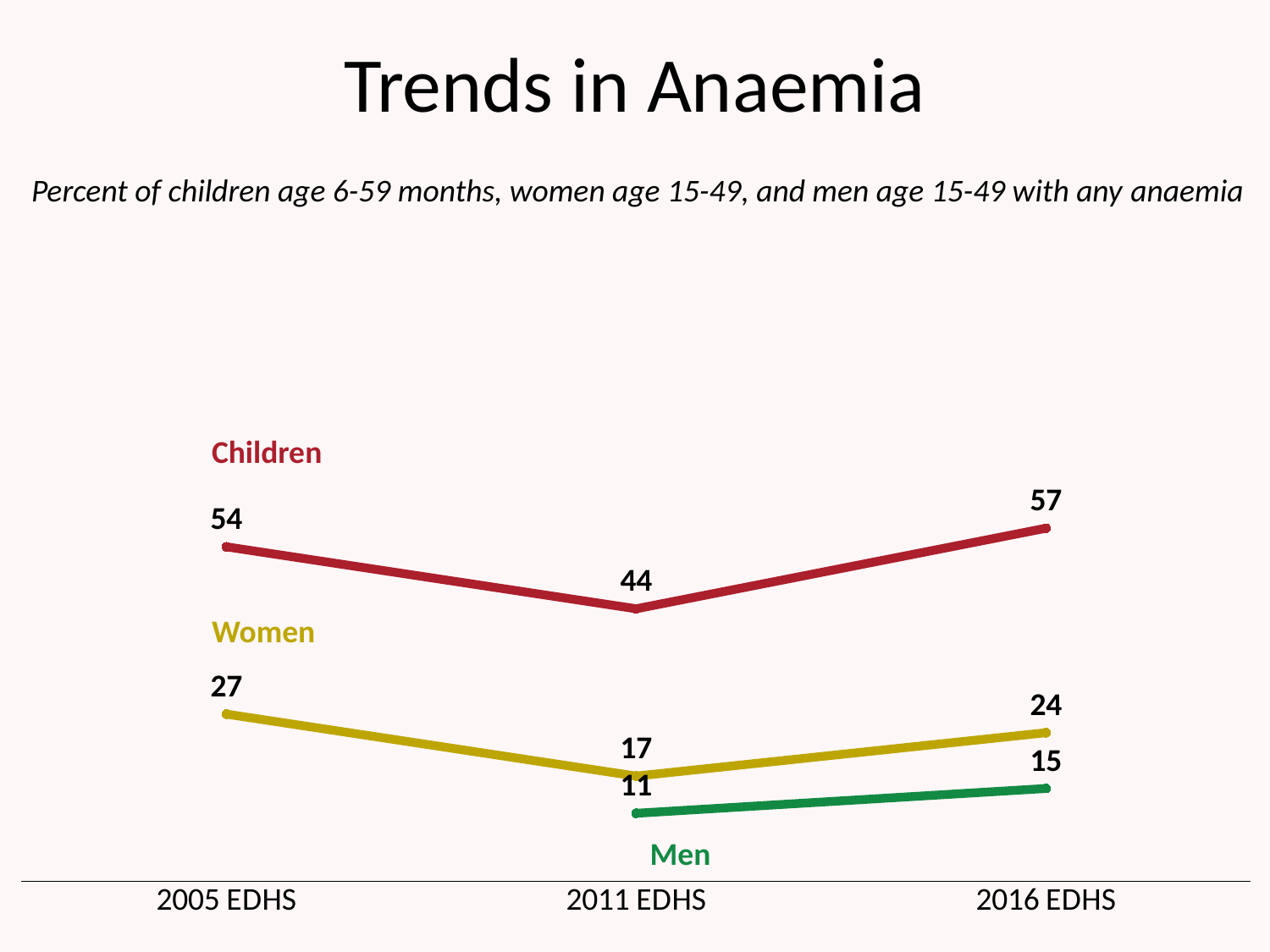

# Trends in Anaemia
Percent of children age 6-59 months, women age 15-49, and men age 15-49 with any anaemia

### Chart

| Category | Women | Children | Men |
|---|---|---|---|
| 2005 EDHS | 27.0 | 54.0 | None |
| 2011 EDHS | 17.0 | 44.0 | 11.0 |
| 2016 EDHS | 24.0 | 57.0 | 15.0 |
Children
Women
Men